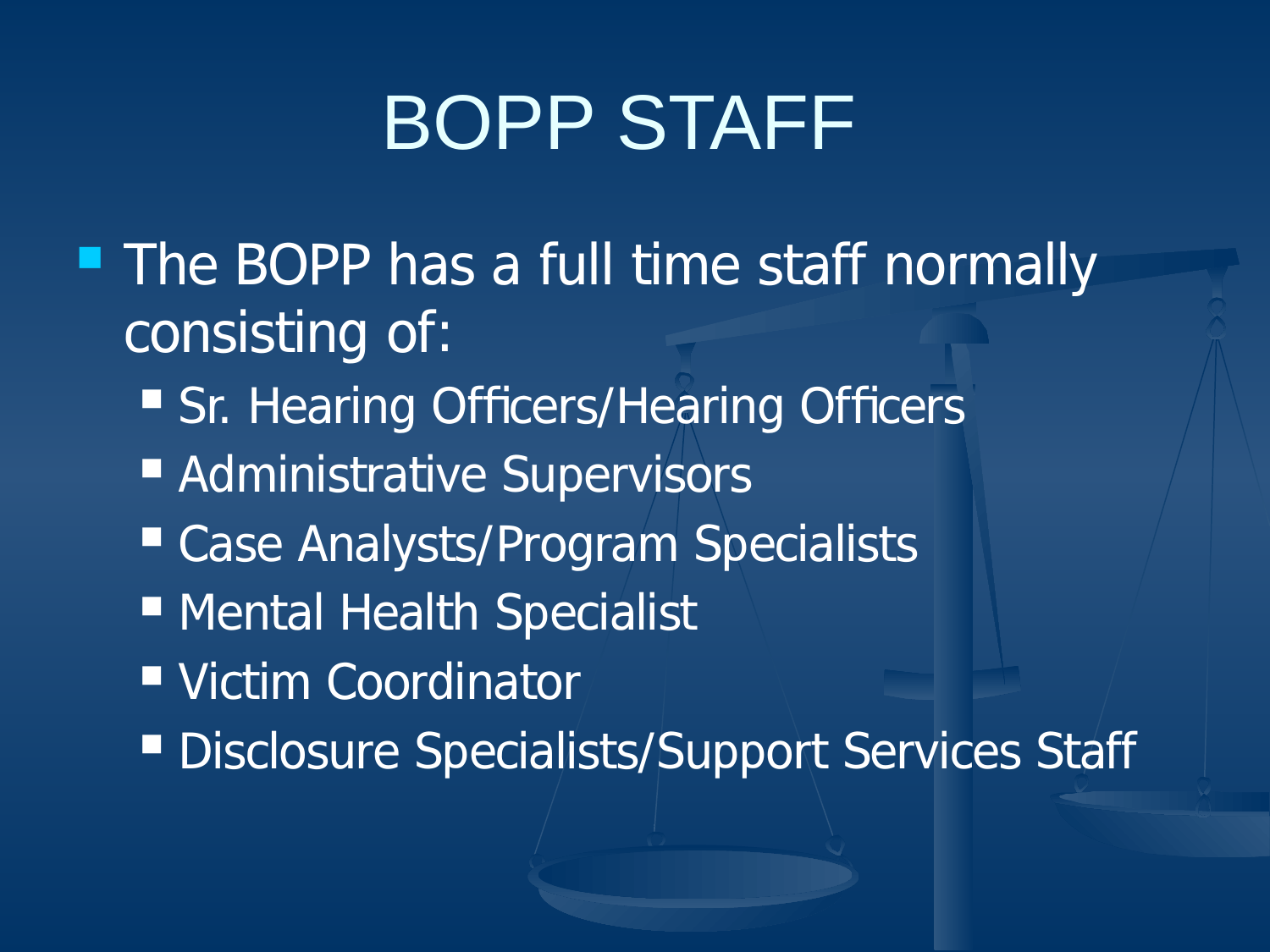

# BOPP STAFF
The BOPP has a full time staff normally consisting of:
Sr. Hearing Officers/Hearing Officers
Administrative Supervisors
Case Analysts/Program Specialists
Mental Health Specialist
Victim Coordinator
Disclosure Specialists/Support Services Staff